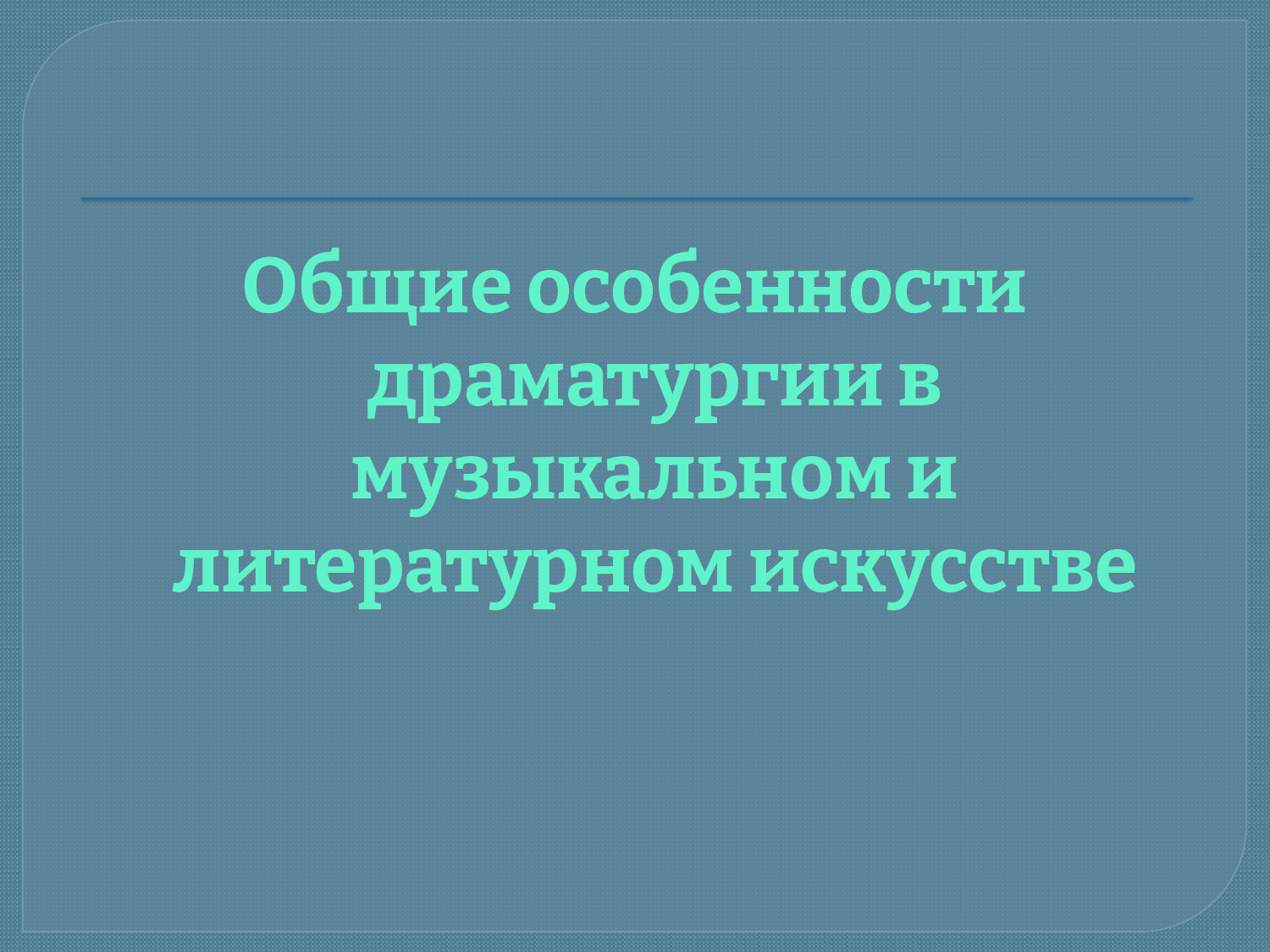

#
Общие особенности драматургии в музыкальном и литературном искусстве